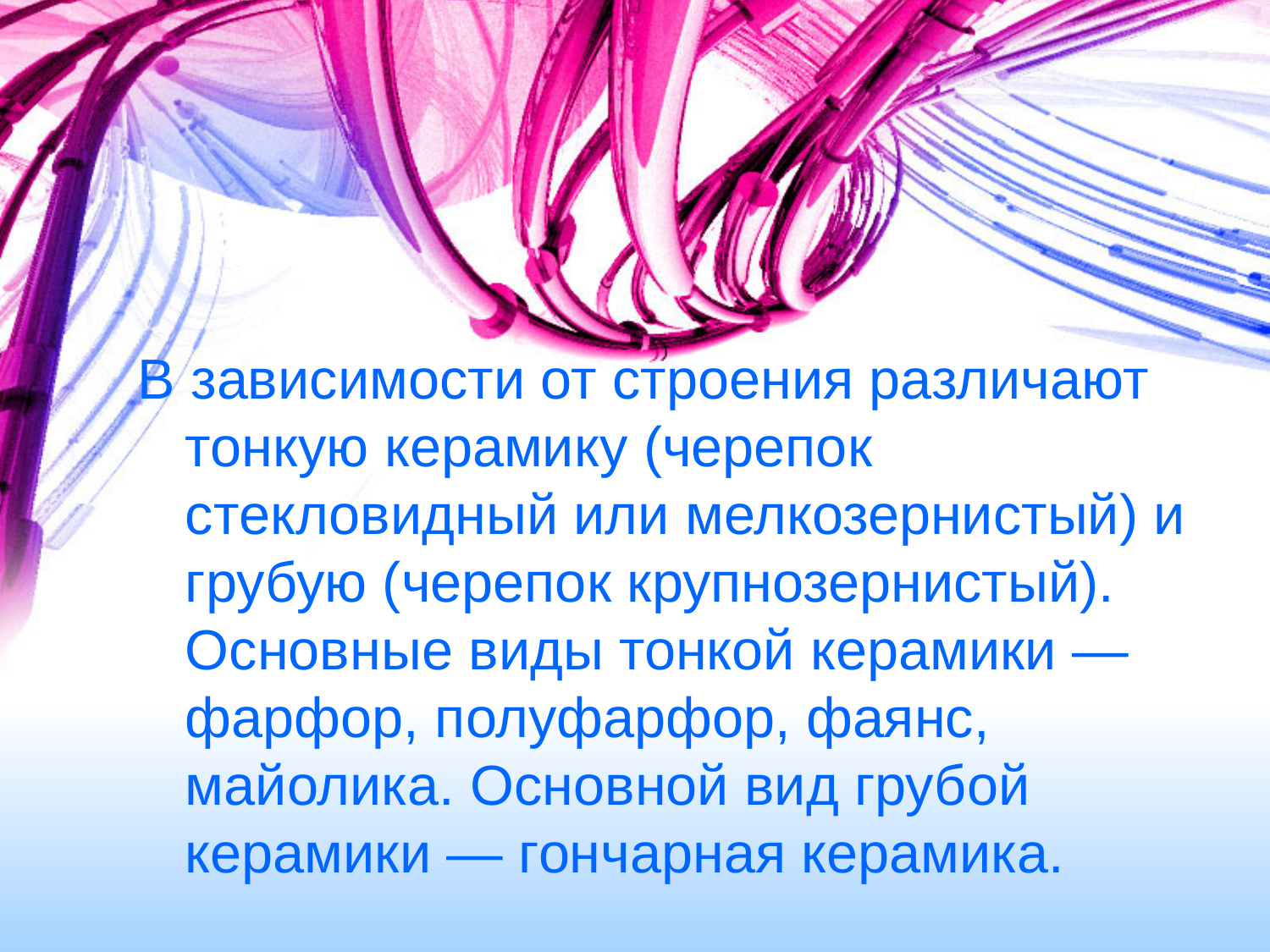

В зависимости от строения различают тонкую керамику (черепок стекловидный или мелкозернистый) и грубую (черепок крупнозернистый). Основные виды тонкой керамики — фарфор, полуфарфор, фаянс, майолика. Основной вид грубой керамики — гончарная керамика.